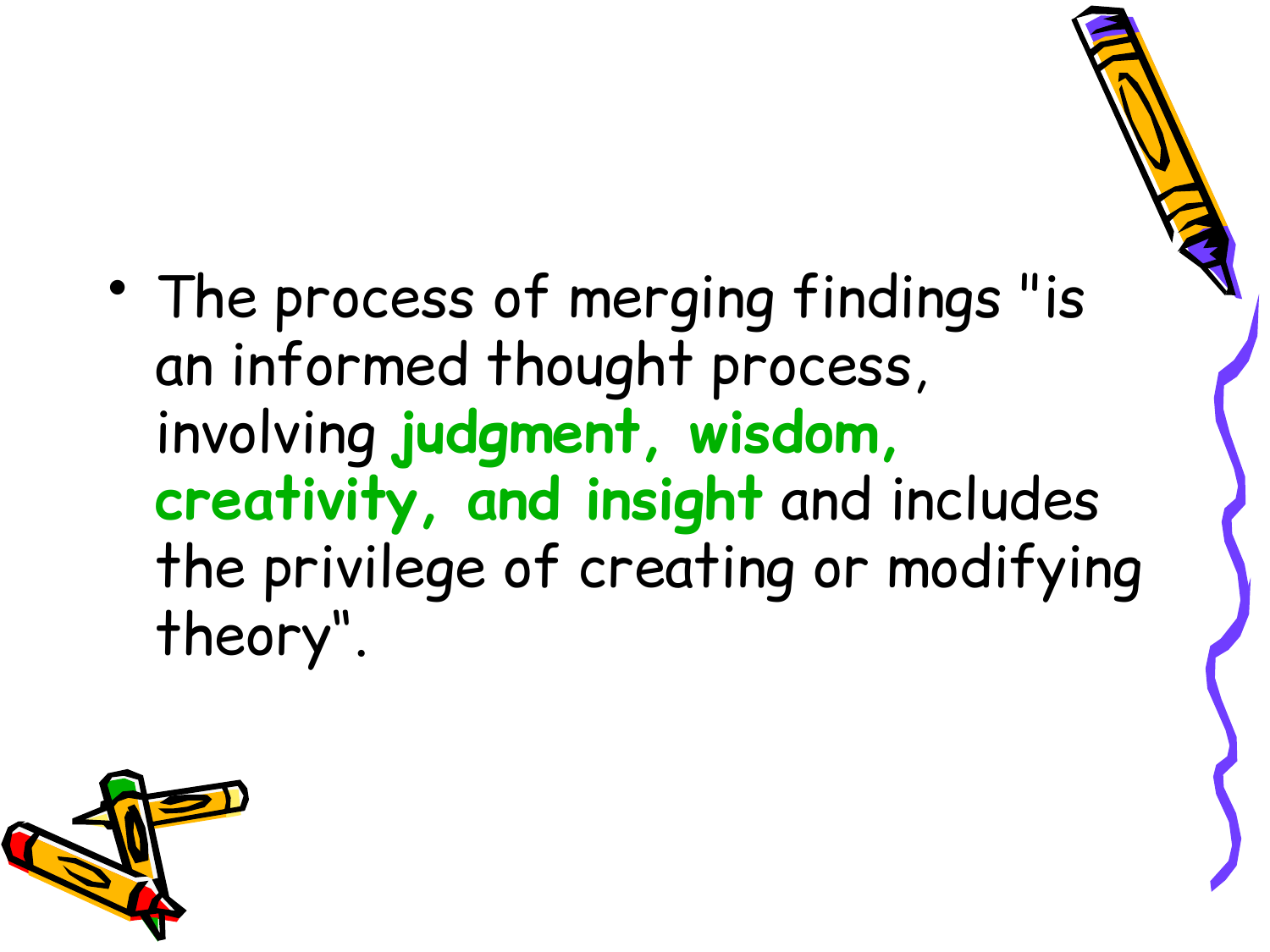

#
The process of merging findings "is an informed thought process, involving judgment, wisdom, creativity, and insight and includes the privilege of creating or modifying theory“.